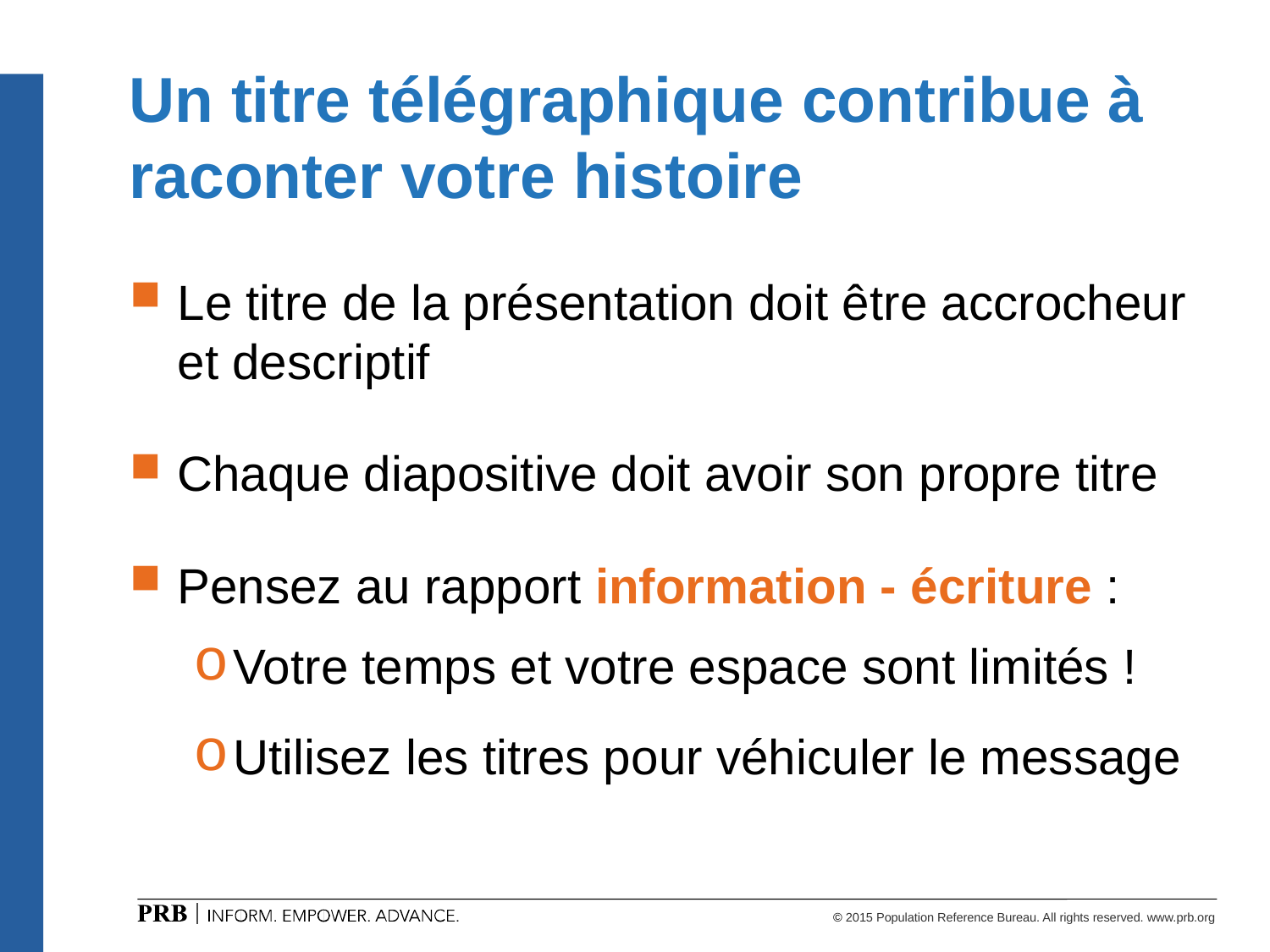

# Un titre télégraphique contribue à raconter votre histoire
Le titre de la présentation doit être accrocheur et descriptif
Chaque diapositive doit avoir son propre titre
Pensez au rapport information - écriture :
Votre temps et votre espace sont limités !
Utilisez les titres pour véhiculer le message